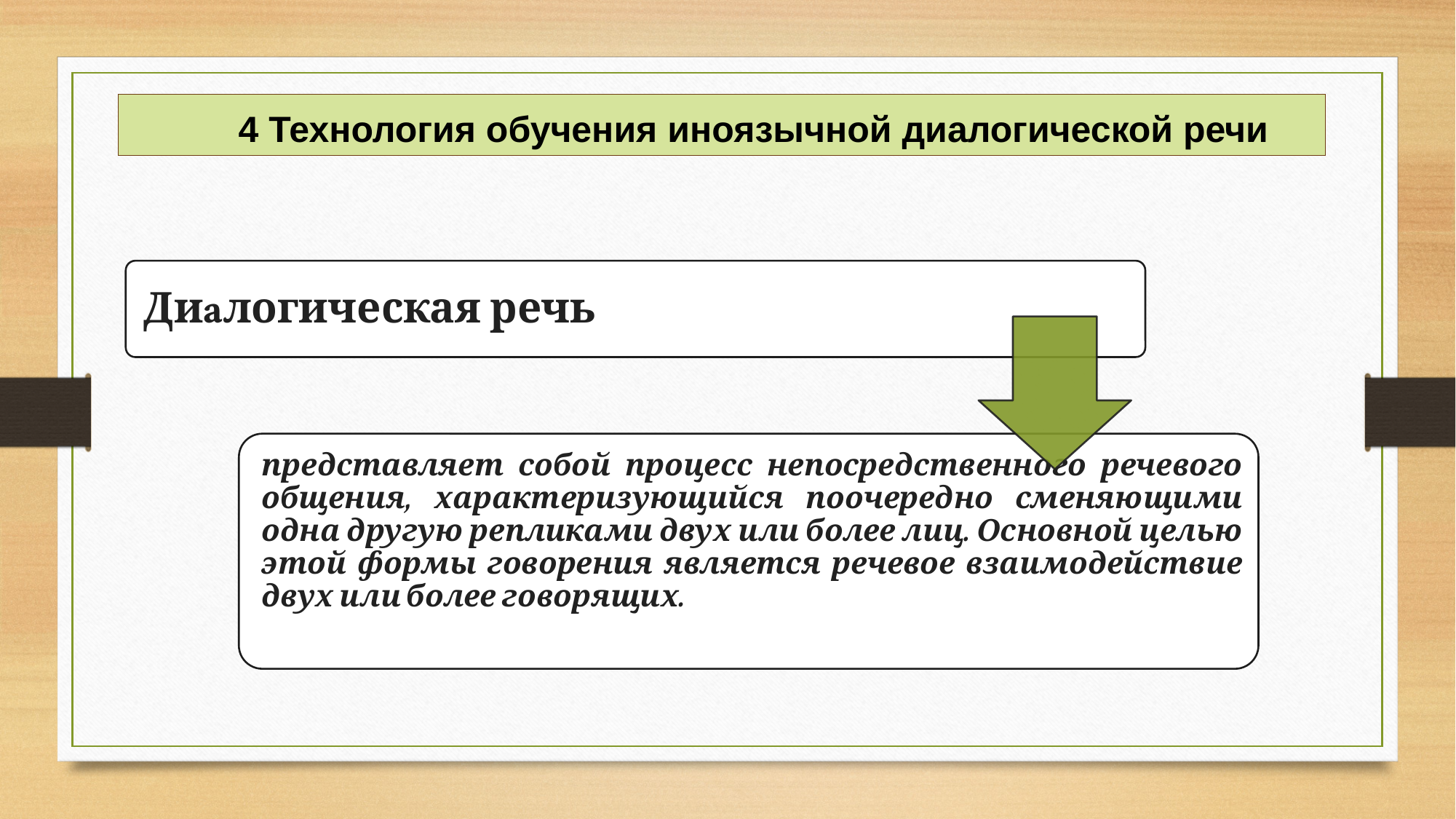

4 Технология обучения иноязычной диалогической речи
Диaлогическая речь
представляет собой процесс непосредственного речевого общения, характеризующийся поочередно сменяющими одна другую репликами двух или более лиц. Основной целью этой формы говорения является речевое взаимодействие двух или более говорящих.